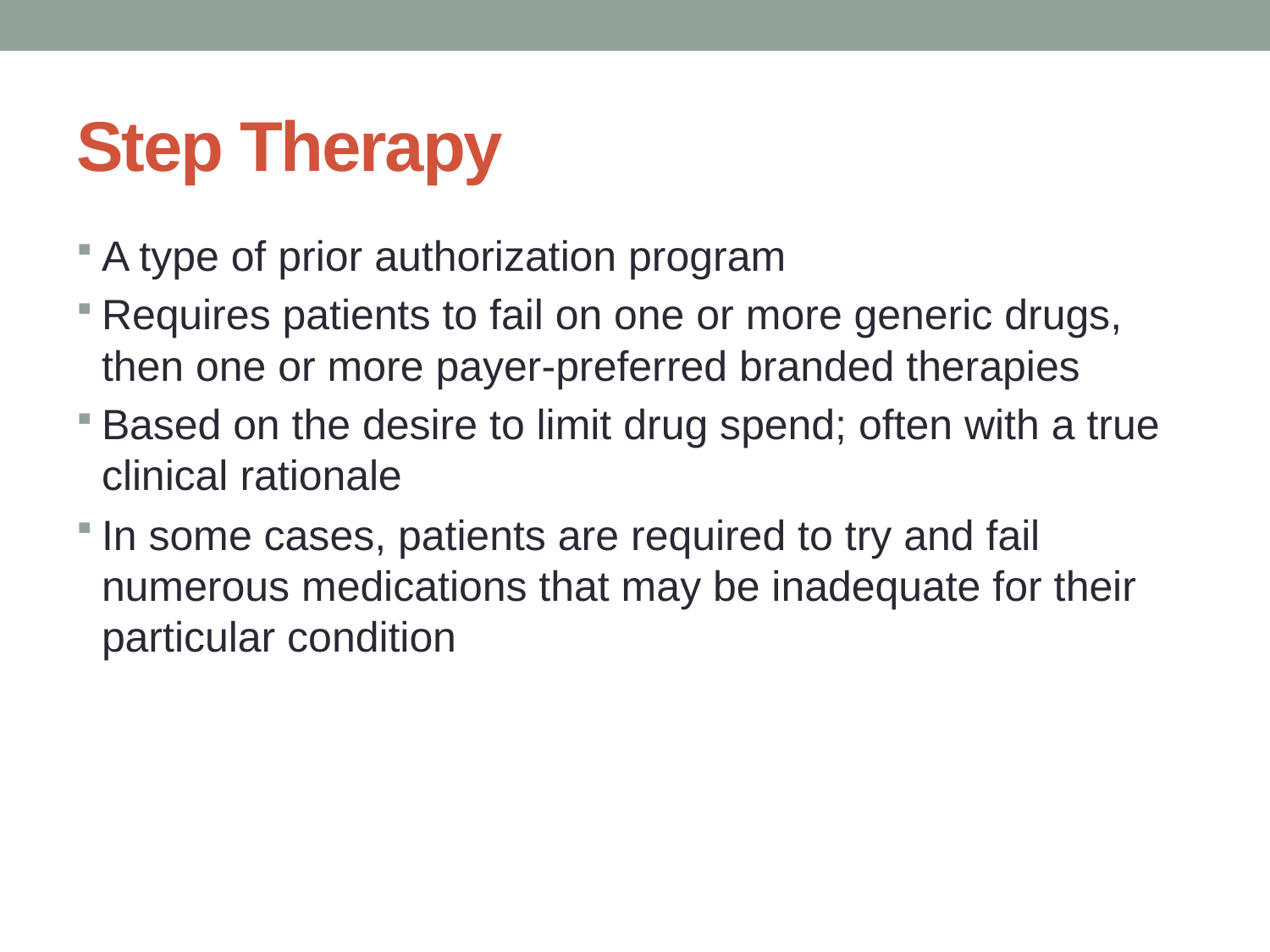

# Step Therapy
A type of prior authorization program
Requires patients to fail on one or more generic drugs, then one or more payer-preferred branded therapies
Based on the desire to limit drug spend; often with a true clinical rationale
In some cases, patients are required to try and fail numerous medications that may be inadequate for their particular condition